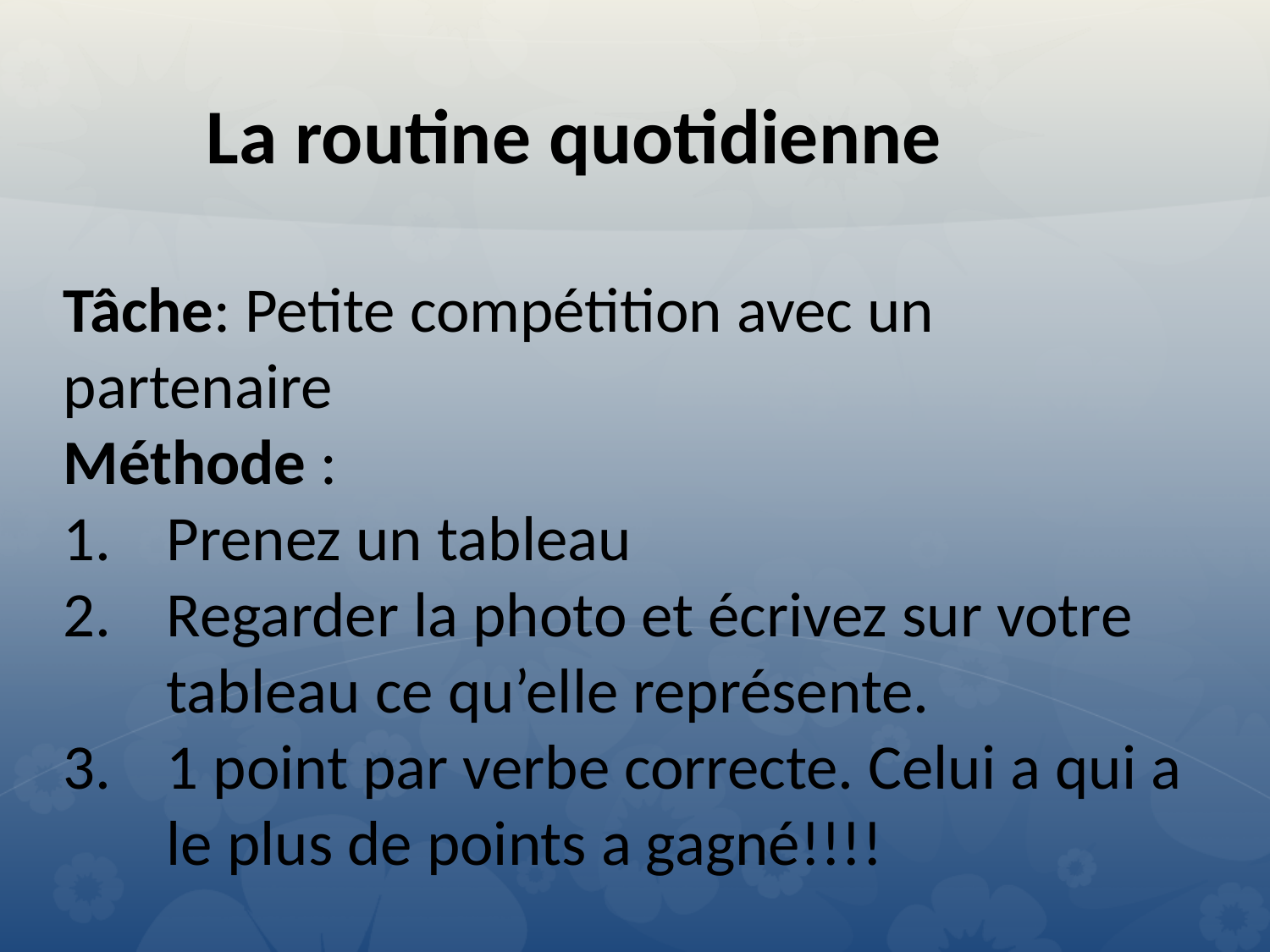

La routine quotidienne

Tâche: Petite compétition avec un partenaire
Méthode :
Prenez un tableau
Regarder la photo et écrivez sur votre tableau ce qu’elle représente.
1 point par verbe correcte. Celui a qui a le plus de points a gagné!!!!